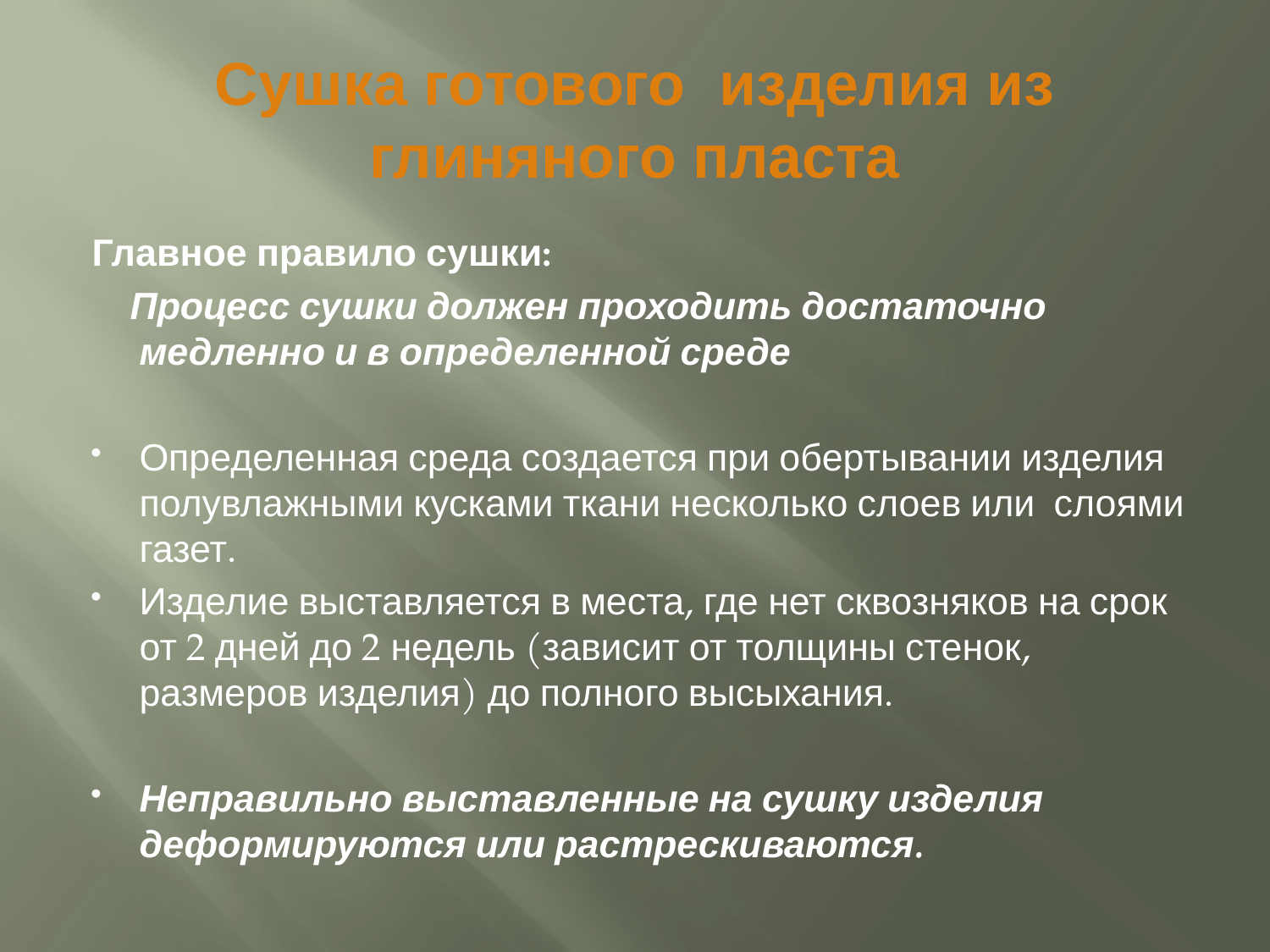

# Сушка готового  изделия из глиняного пласта
Главное правило сушки:
    Процесс сушки должен проходить достаточно медленно и в определенной среде

Определенная среда создается при обертывании изделия полувлажными кусками ткани несколько слоев или  слоями газет.
Изделие выставляется в места, где нет сквозняков на срок от 2 дней до 2 недель (зависит от толщины стенок, размеров изделия) до полного высыхания.

Неправильно выставленные на сушку изделия деформируются или растрескиваются.